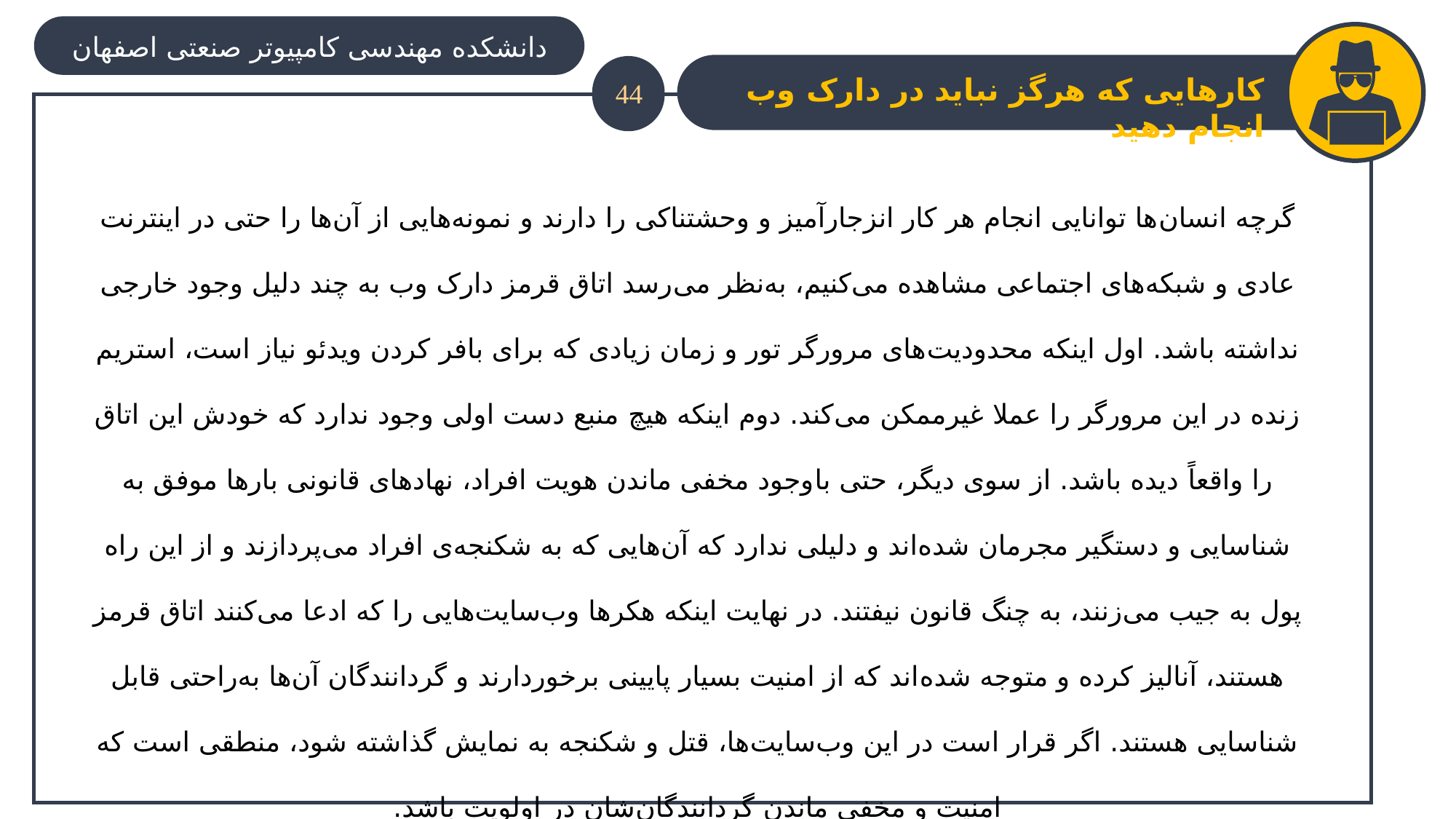

دانشکده مهندسی کامپیوتر صنعتی اصفهان
کارهایی که هرگز نباید در دارک وب انجام دهید
44
گرچه انسان‌ها توانایی انجام هر کار انزجارآمیز و وحشتناکی را دارند و نمونه‌هایی از آن‌ها را حتی در اینترنت عادی و شبکه‌های اجتماعی مشاهده می‌کنیم،‌ به‌نظر می‌رسد اتاق قرمز دارک وب به چند دلیل وجود خارجی نداشته باشد. اول اینکه محدودیت‌های مرورگر تور و زمان زیادی که برای بافر کردن ویدئو نیاز است، استریم زنده در این مرورگر را عملا غیرممکن می‌کند. دوم اینکه هیچ‌ منبع دست اولی وجود ندارد که خودش این اتاق را واقعاً دیده باشد. از سوی دیگر، حتی با‌وجود مخفی ماندن هویت افراد، نهادهای قانونی بارها موفق به شناسایی و دستگیر مجرمان شده‌اند و دلیلی ندارد که آن‌هایی که به شکنجه‌ی افراد می‌پردازند و از این راه پول به جیب می‌زنند، به چنگ قانون نیفتند. در نهایت اینکه هکرها وب‌سایت‌هایی را که ادعا می‌کنند اتاق قرمز هستند، آنالیز کرده و متوجه شده‌اند که از امنیت بسیار پایینی برخوردارند و گردانندگان آن‌ها به‌راحتی قابل شناسایی هستند. اگر قرار است در این وب‌سایت‌ها، قتل و شکنجه به نمایش گذاشته شود، منطقی است که امنیت و مخفی ماندن گردانندگان‌شان در اولویت باشد.